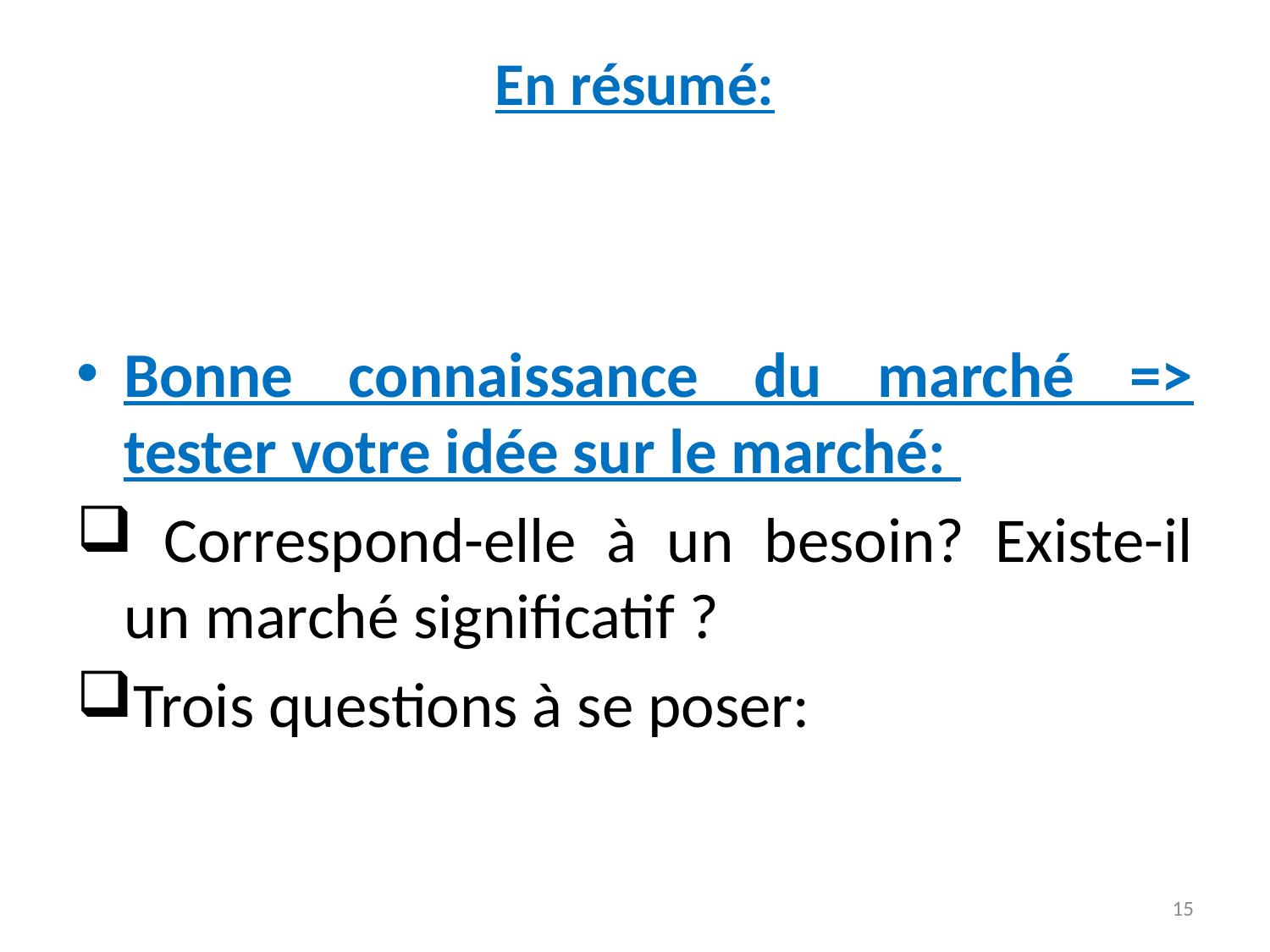

# En résumé:

Bonne connaissance du marché => tester votre idée sur le marché:
 Correspond-elle à un besoin? Existe-il un marché significatif ?
Trois questions à se poser:

15